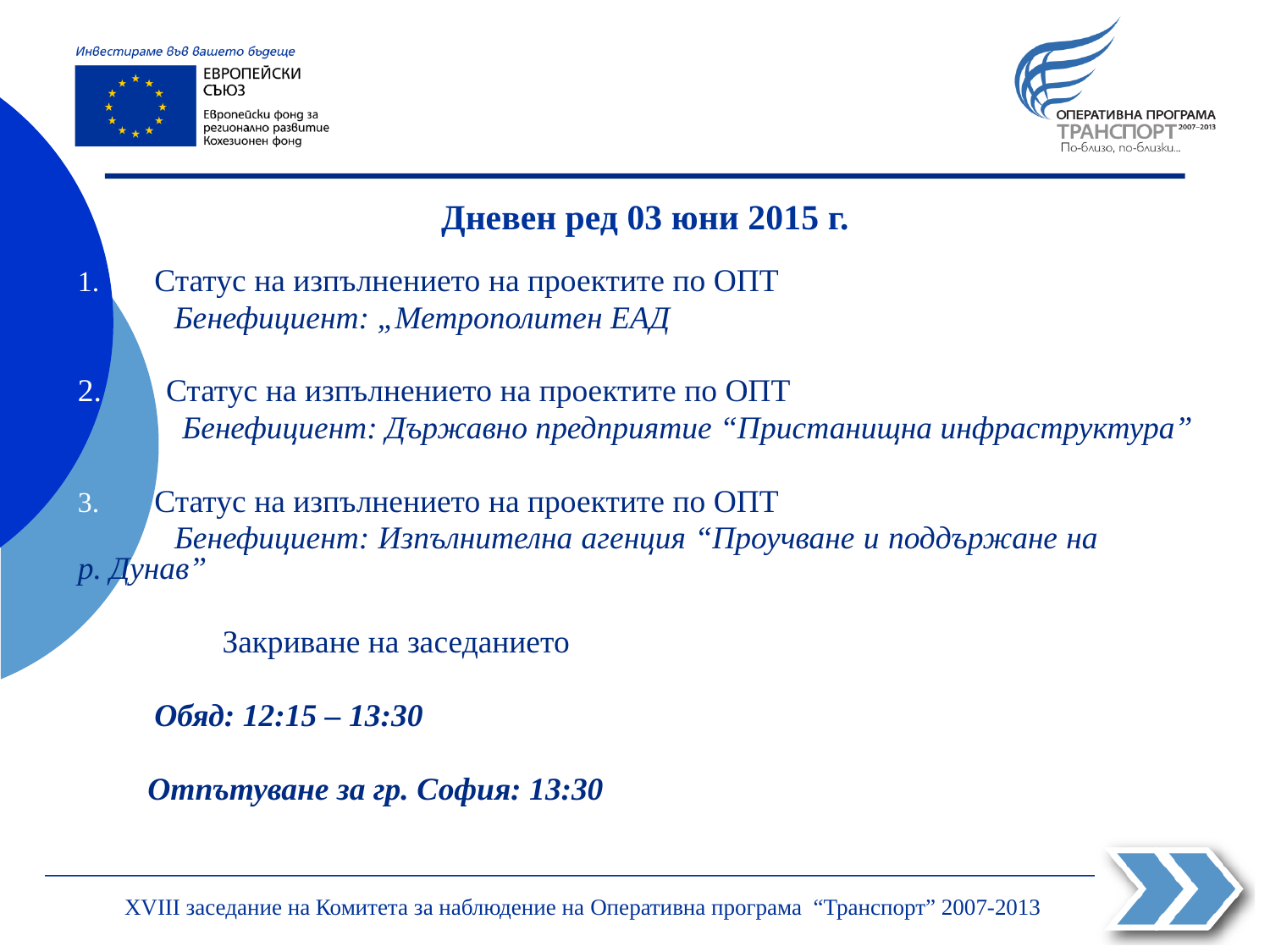

Дневен ред 03 юни 2015 г.

Статус на изпълнението на проектите по ОПТ
            Бенефициент: „Метрополитен ЕАД

2.        Статус на изпълнението на проектите по ОПТ
             Бенефициент: Държавно предприятие “Пристанищна инфраструктура”

Статус на изпълнението на проектите по ОПТ
           Бенефициент: Изпълнителна агенция “Проучване и поддържане на              р. Дунав”

4.               Закриване на заседанието

	Обяд: 12:15 – 13:30

          Отпътуване за гр. София: 13:30

ХVIII заседание на Комитета за наблюдение на Оперативна програма  “Транспорт” 2007-2013